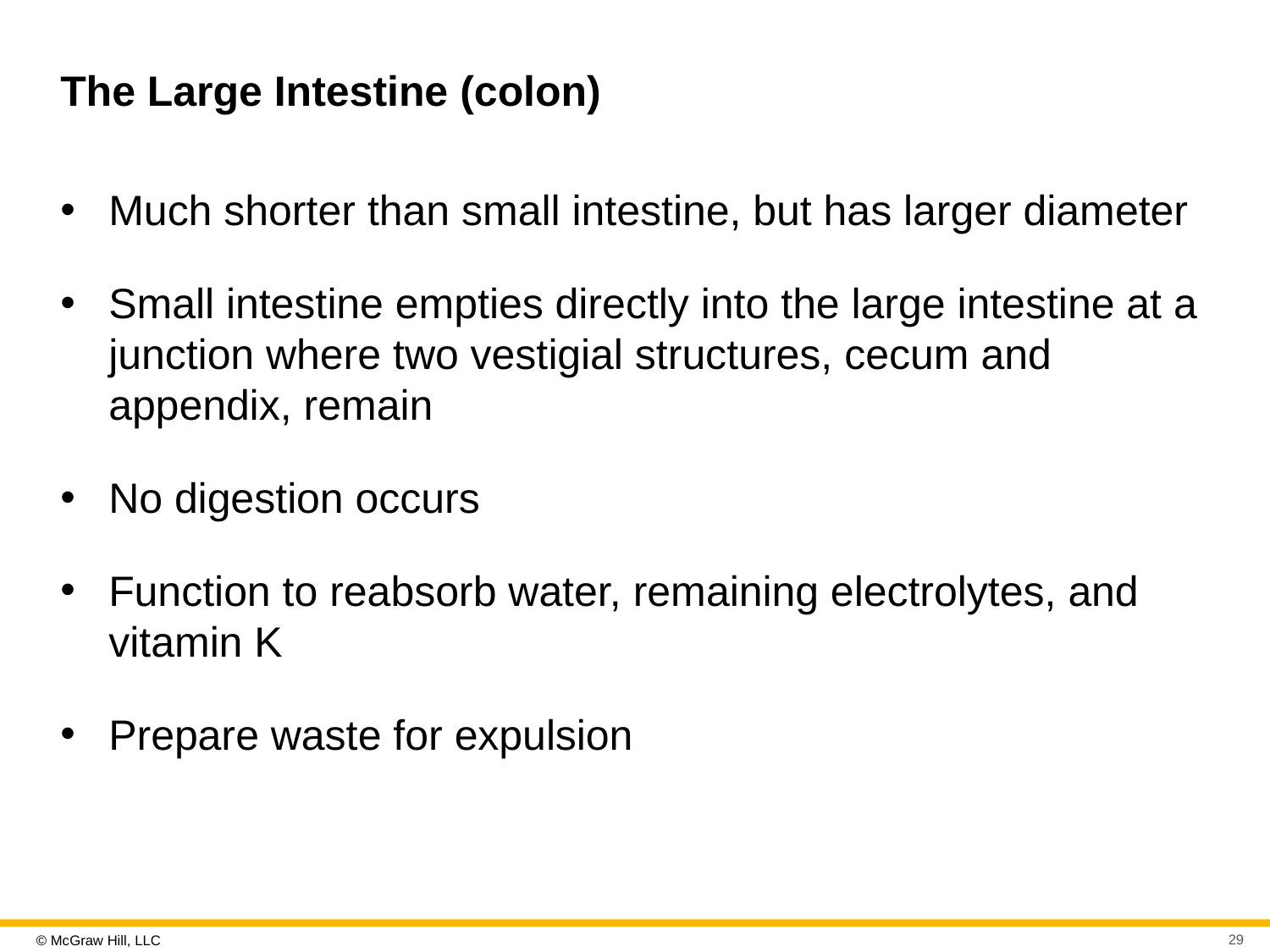

# The Large Intestine (colon)
Much shorter than small intestine, but has larger diameter
Small intestine empties directly into the large intestine at a junction where two vestigial structures, cecum and appendix, remain
No digestion occurs
Function to reabsorb water, remaining electrolytes, and vitamin K
Prepare waste for expulsion
29